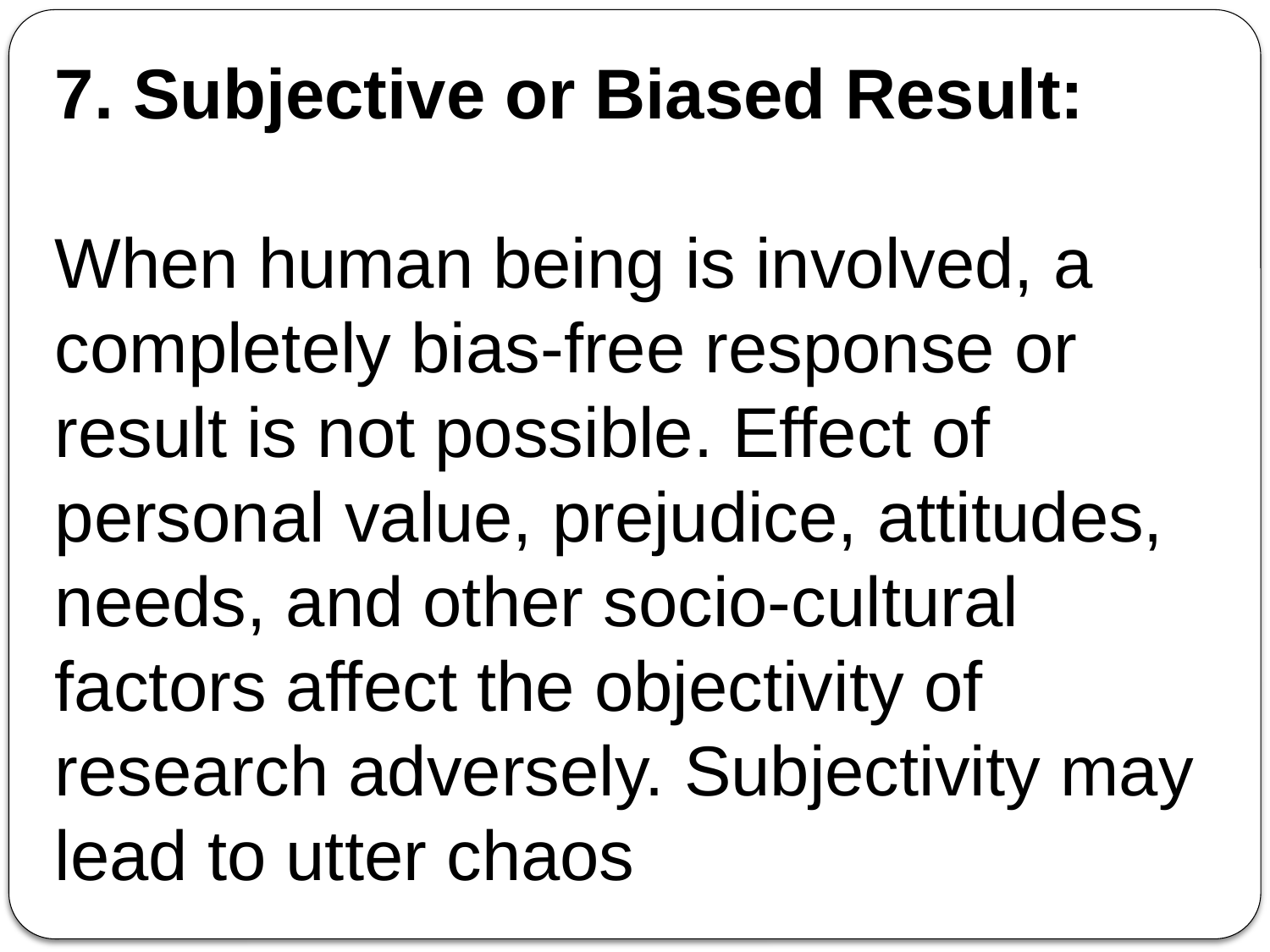

7. Subjective or Biased Result:

When human being is involved, a completely bias-free response or result is not possible. Effect of personal value, prejudice, attitudes, needs, and other socio-cultural factors affect the objectivity of research adversely. Subjectivity may lead to utter chaos